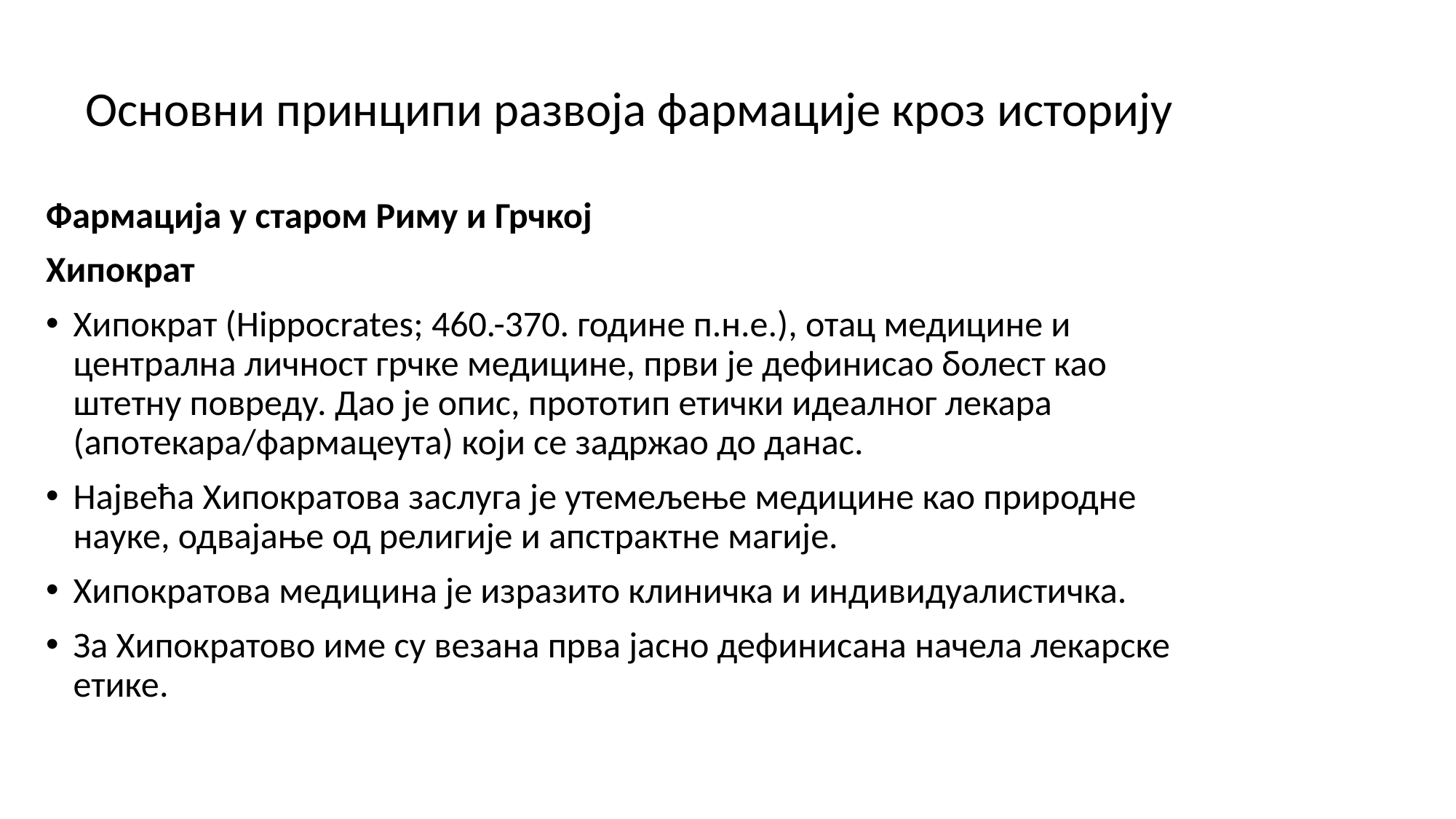

# Основни принципи развоја фармације кроз историју
Фармација у старом Риму и Грчкој
Хипократ
Хипократ (Hippocrates; 460.-370. године п.н.е.), отац медицине и централна личност грчке медицине, први је дефинисао болест као штетну повреду. Дао је опис, прототип етички идеалног лекара (апотекара/фармацеута) који се задржао до данас.
Највећа Хипократова заслуга је утемељење медицине као природне науке, одвајање од религије и апстрактне магије.
Хипократова медицина је изразито клиничка и индивидуалистичка.
За Хипократово име су везана прва јасно дефинисана начела лекарске етике.